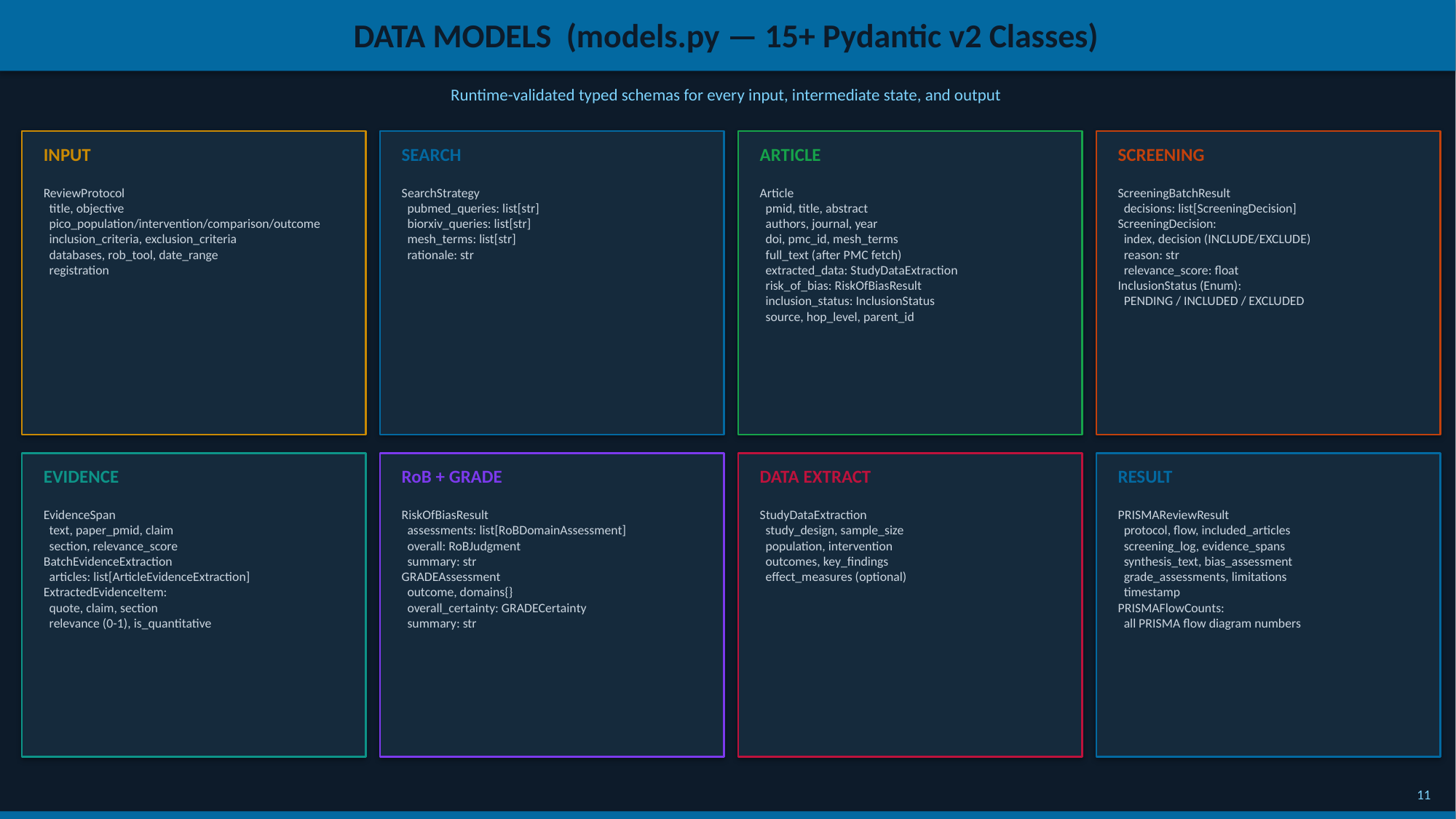

DATA MODELS  (models.py — 15+ Pydantic v2 Classes)
Runtime-validated typed schemas for every input, intermediate state, and output

INPUT
SEARCH
ARTICLE
SCREENING
ReviewProtocol
  title, objective
  pico_population/intervention/comparison/outcome
  inclusion_criteria, exclusion_criteria
  databases, rob_tool, date_range
  registration
SearchStrategy
  pubmed_queries: list[str]
  biorxiv_queries: list[str]
  mesh_terms: list[str]
  rationale: str
Article
  pmid, title, abstract
  authors, journal, year
  doi, pmc_id, mesh_terms
  full_text (after PMC fetch)
  extracted_data: StudyDataExtraction
  risk_of_bias: RiskOfBiasResult
  inclusion_status: InclusionStatus
  source, hop_level, parent_id
ScreeningBatchResult
  decisions: list[ScreeningDecision]
ScreeningDecision:
  index, decision (INCLUDE/EXCLUDE)
  reason: str
  relevance_score: float
InclusionStatus (Enum):
  PENDING / INCLUDED / EXCLUDED

EVIDENCE
RoB + GRADE
DATA EXTRACT
RESULT
EvidenceSpan
  text, paper_pmid, claim
  section, relevance_score
BatchEvidenceExtraction
  articles: list[ArticleEvidenceExtraction]
ExtractedEvidenceItem:
  quote, claim, section
  relevance (0-1), is_quantitative
RiskOfBiasResult
  assessments: list[RoBDomainAssessment]
  overall: RoBJudgment
  summary: str
GRADEAssessment
  outcome, domains{}
  overall_certainty: GRADECertainty
  summary: str
StudyDataExtraction
  study_design, sample_size
  population, intervention
  outcomes, key_findings
  effect_measures (optional)
PRISMAReviewResult
  protocol, flow, included_articles
  screening_log, evidence_spans
  synthesis_text, bias_assessment
  grade_assessments, limitations
  timestamp
PRISMAFlowCounts:
  all PRISMA flow diagram numbers
11